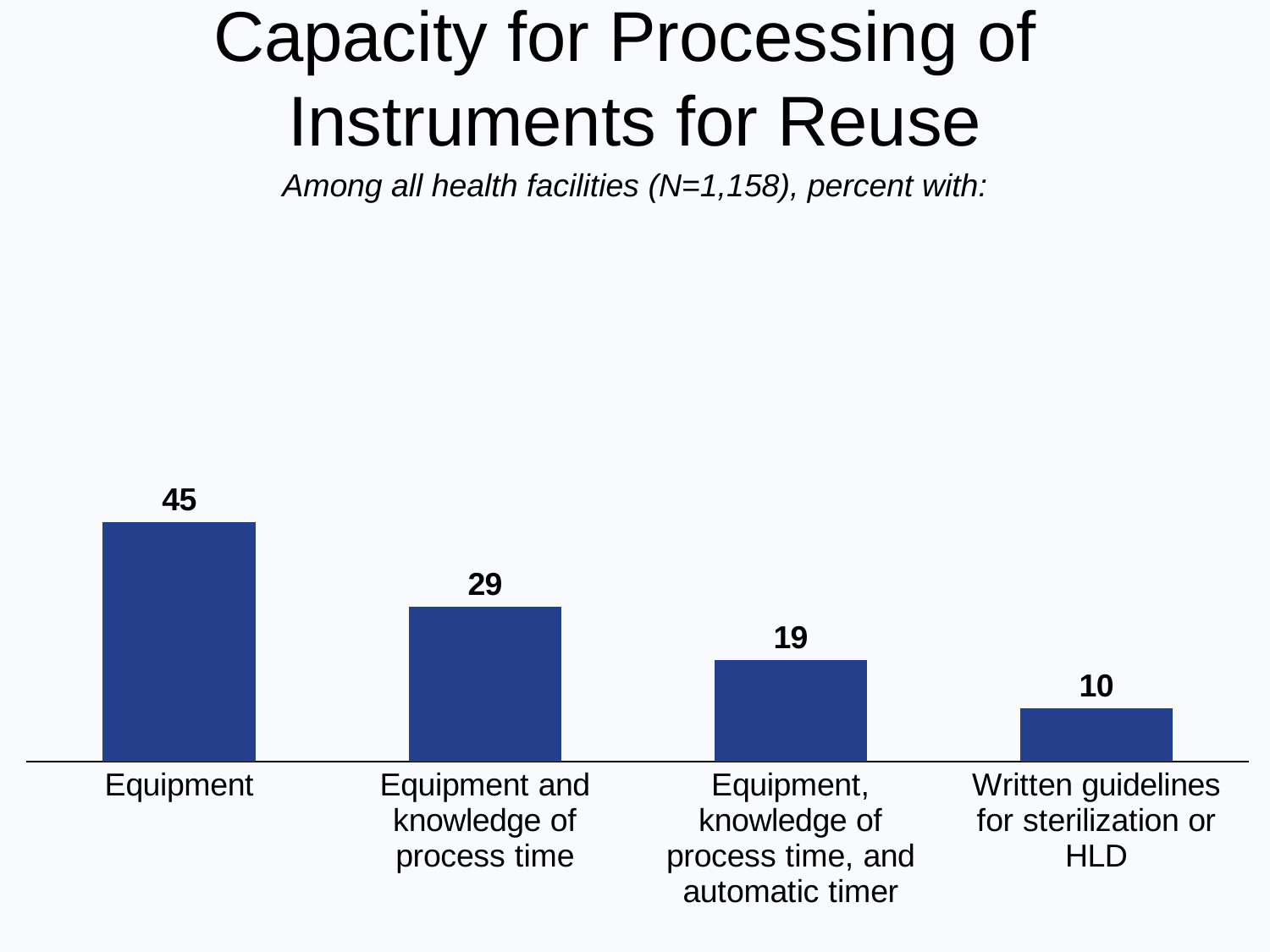

# Capacity for Processing of Instruments for Reuse
Among all health facilities (N=1,158), percent with:

### Chart

| Category | Column1 |
|---|---|
| Equipment | 45.0 |
| Equipment and knowledge of process time | 29.0 |
| Equipment, knowledge of process time, and automatic timer | 19.0 |
| Written guidelines for sterilization or HLD | 10.0 |